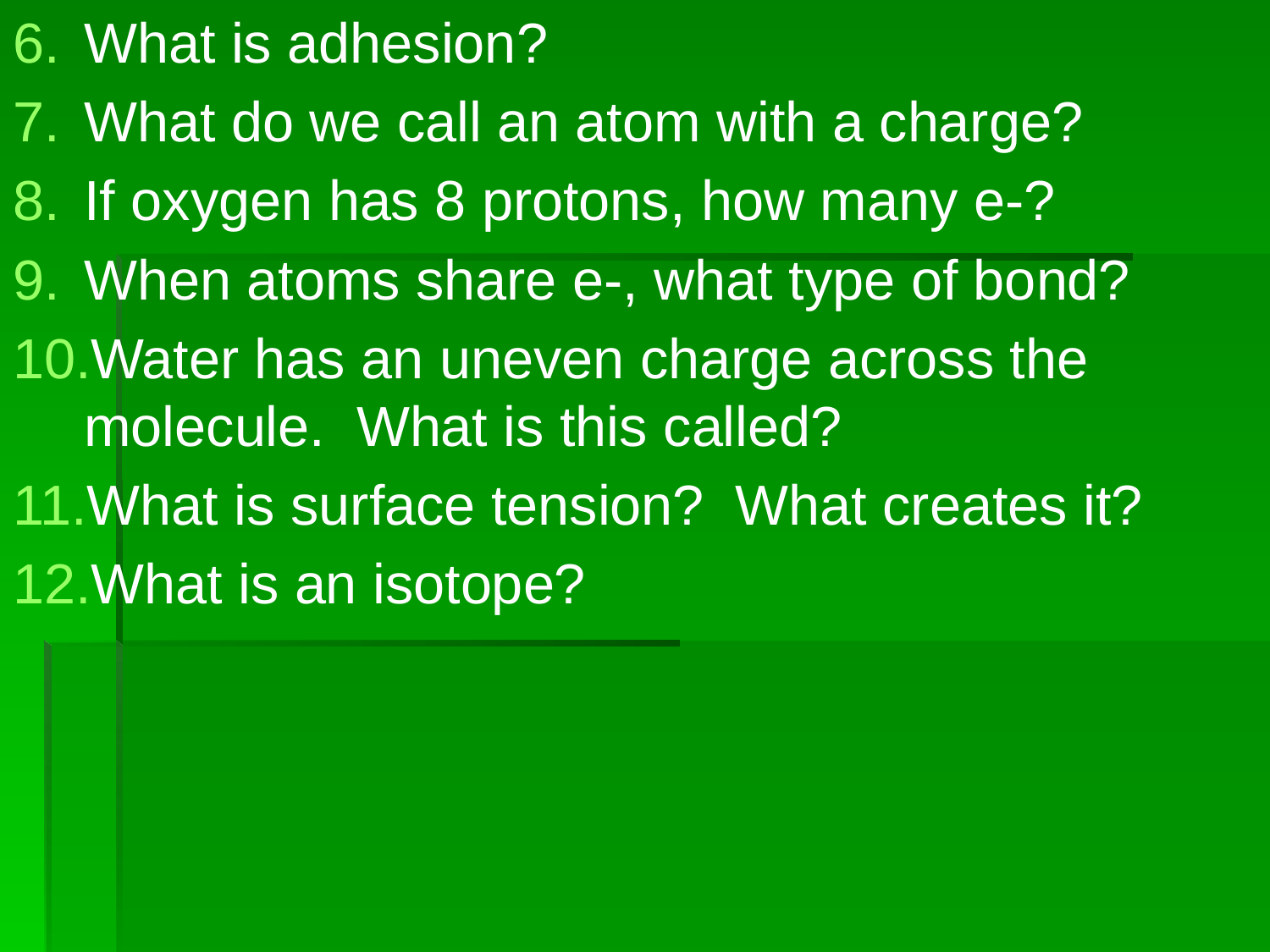

What is adhesion?
What do we call an atom with a charge?
If oxygen has 8 protons, how many e-?
When atoms share e-, what type of bond?
Water has an uneven charge across the molecule.  What is this called?
What is surface tension?  What creates it?
What is an isotope?